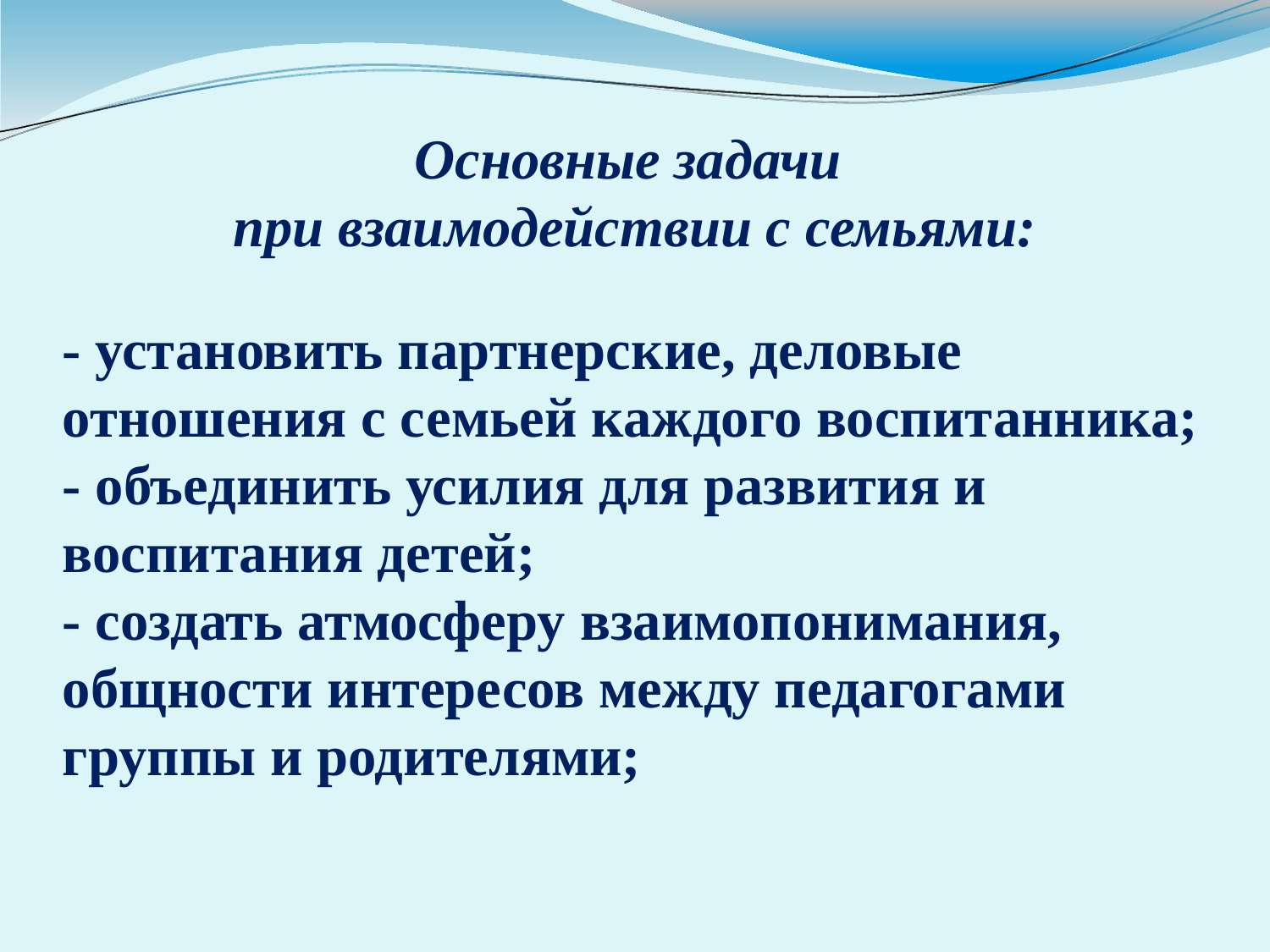

Основные задачи
при взаимодействии с семьями:

- установить партнерские, деловые отношения с семьей каждого воспитанника;
- объединить усилия для развития и воспитания детей;
- создать атмосферу взаимопонимания, общности интересов между педагогами группы и родителями;

#